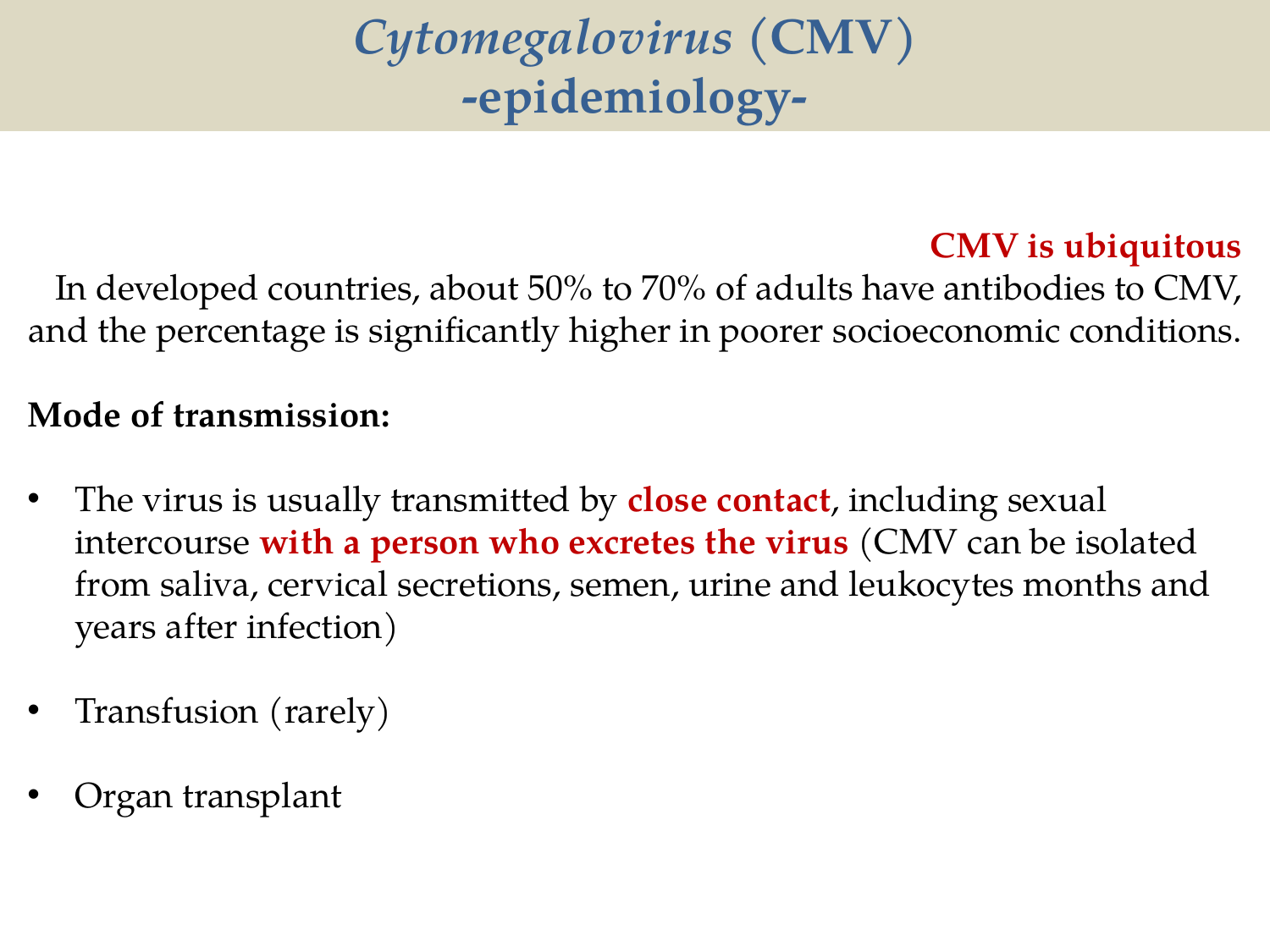

# Cytomegalovirus (CMV) -epidemiology-
CMV is ubiquitous
In developed countries, about 50% to 70% of adults have antibodies to CMV, and the percentage is significantly higher in poorer socioeconomic conditions.

Mode of transmission:

The virus is usually transmitted by close contact, including sexual intercourse with a person who excretes the virus (CMV can be isolated from saliva, cervical secretions, semen, urine and leukocytes months and years after infection)

Transfusion (rarely)

Organ transplant